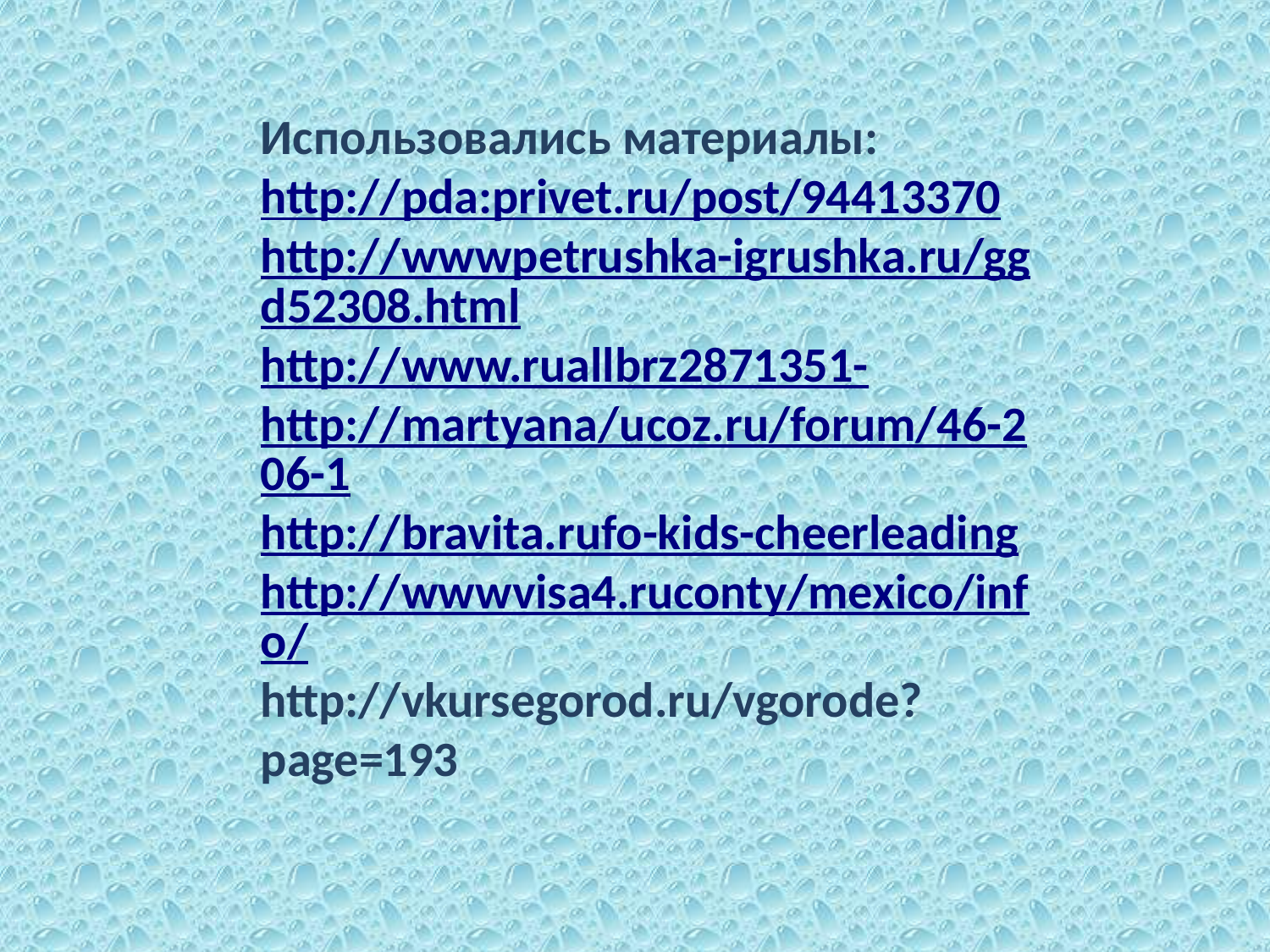

Использовались материалы:
http://pda:privet.ru/post/94413370
http://wwwpetrushka-igrushka.ru/ggd52308.html
http://www.ruallbrz2871351-
http://martyana/ucoz.ru/forum/46-206-1
http://bravita.rufo-kids-cheerleading
http://wwwvisa4.ruconty/mexico/info/
http://vkursegorod.ru/vgorode?page=193